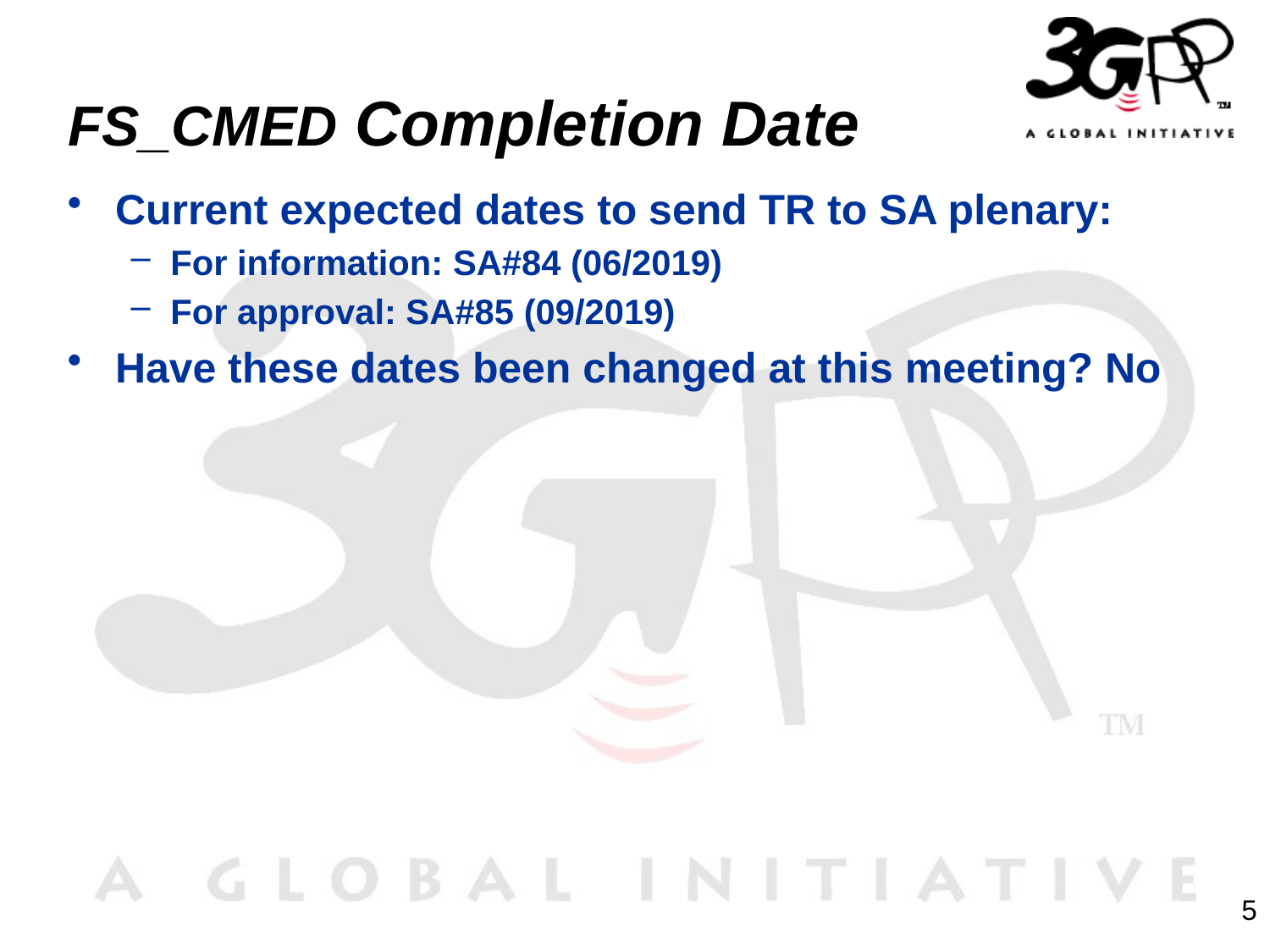

# FS_CMED Completion Date
Current expected dates to send TR to SA plenary:
For information: SA#84 (06/2019)
For approval: SA#85 (09/2019)
Have these dates been changed at this meeting? No
5